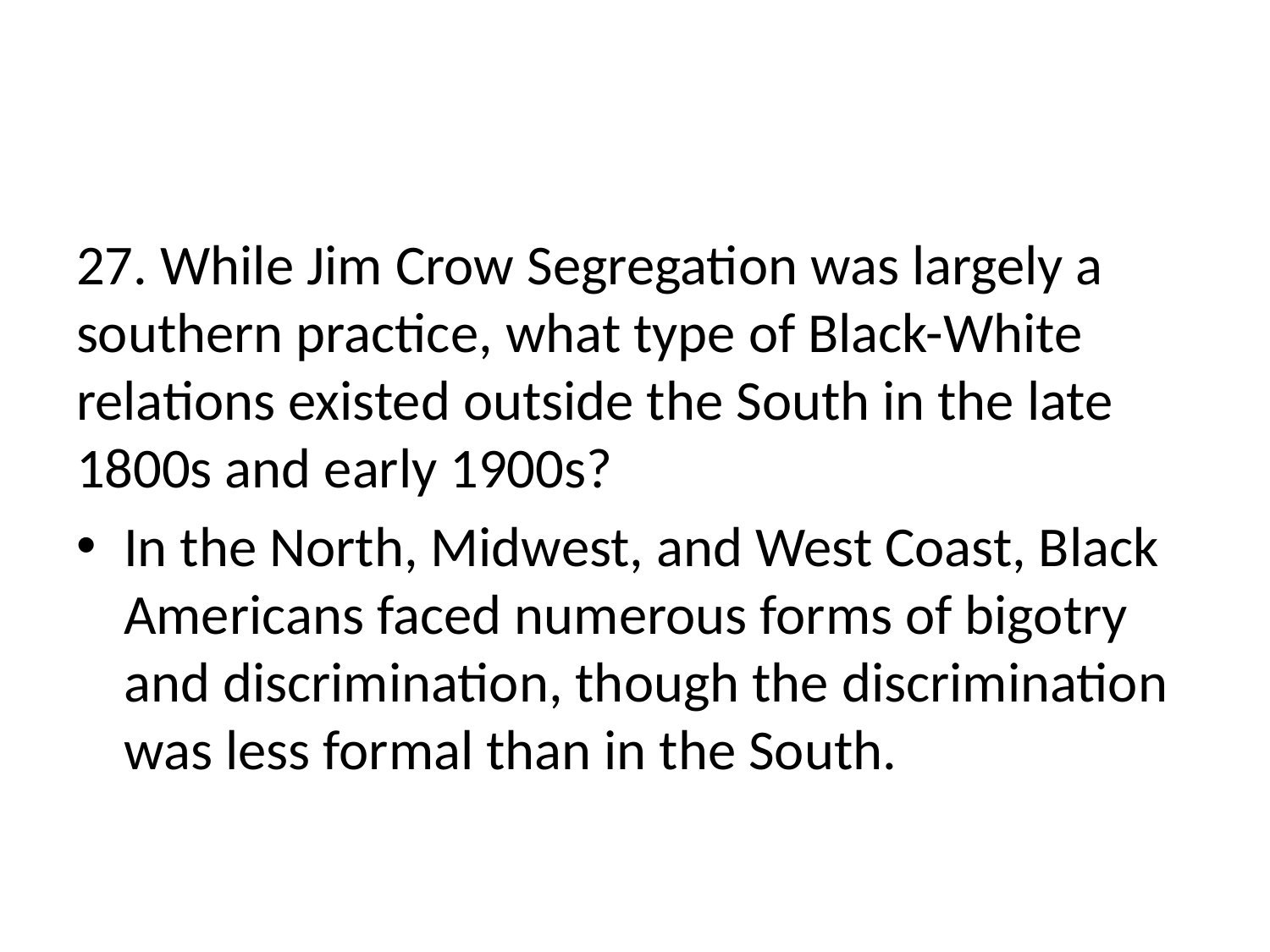

#
27. While Jim Crow Segregation was largely a southern practice, what type of Black-White relations existed outside the South in the late 1800s and early 1900s?
In the North, Midwest, and West Coast, Black Americans faced numerous forms of bigotry and discrimination, though the discrimination was less formal than in the South.